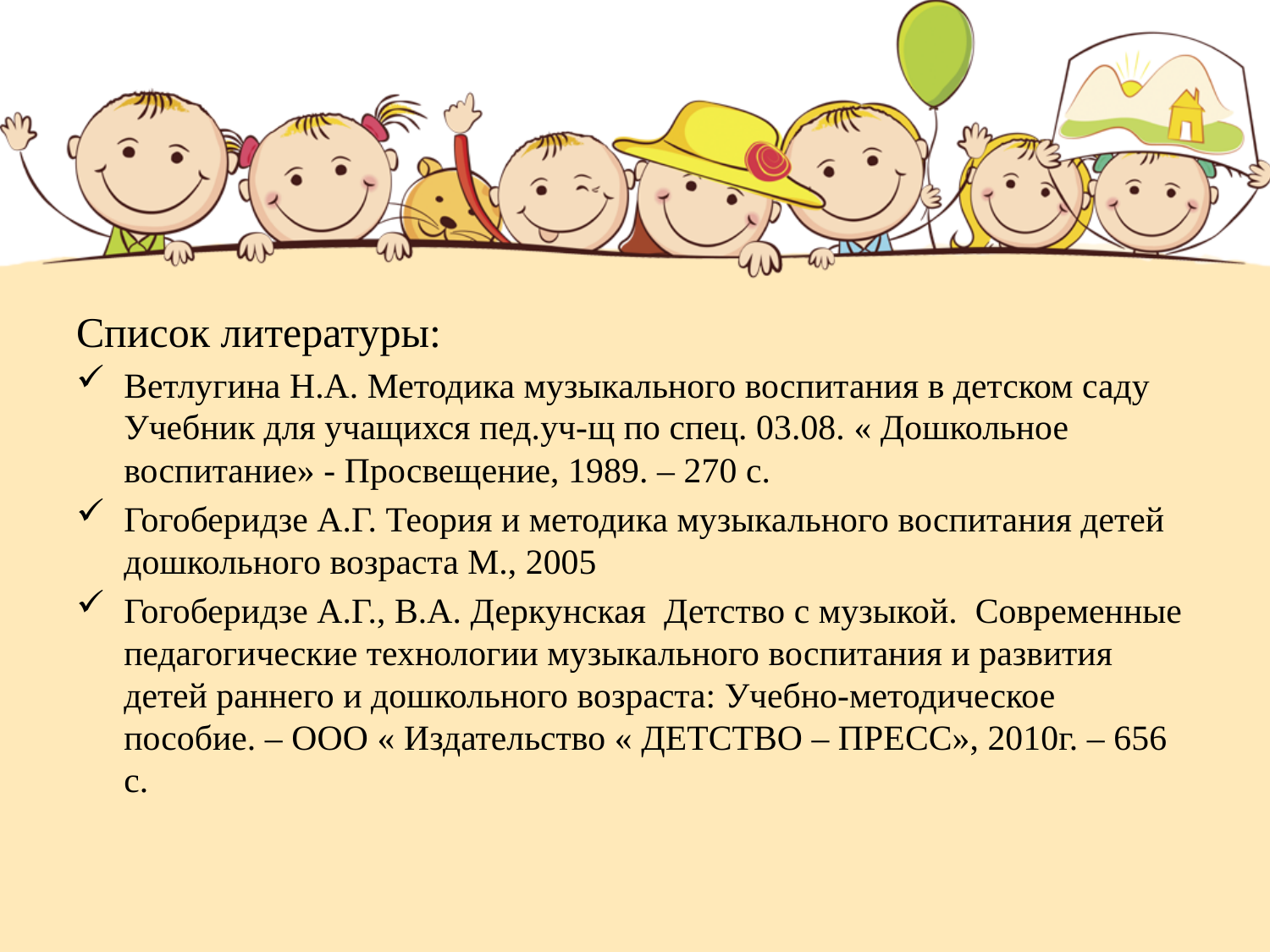

Список литературы:
Ветлугина Н.А. Методика музыкального воспитания в детском саду Учебник для учащихся пед.уч-щ по спец. 03.08. « Дошкольное воспитание» - Просвещение, 1989. – 270 с.
Гогоберидзе А.Г. Теория и методика музыкального воспитания детей дошкольного возраста М., 2005
Гогоберидзе А.Г., В.А. Деркунская  Детство с музыкой.  Современные педагогические технологии музыкального воспитания и развития детей раннего и дошкольного возраста: Учебно-методическое пособие. – ООО « Издательство « ДЕТСТВО – ПРЕСС», 2010г. – 656 с.